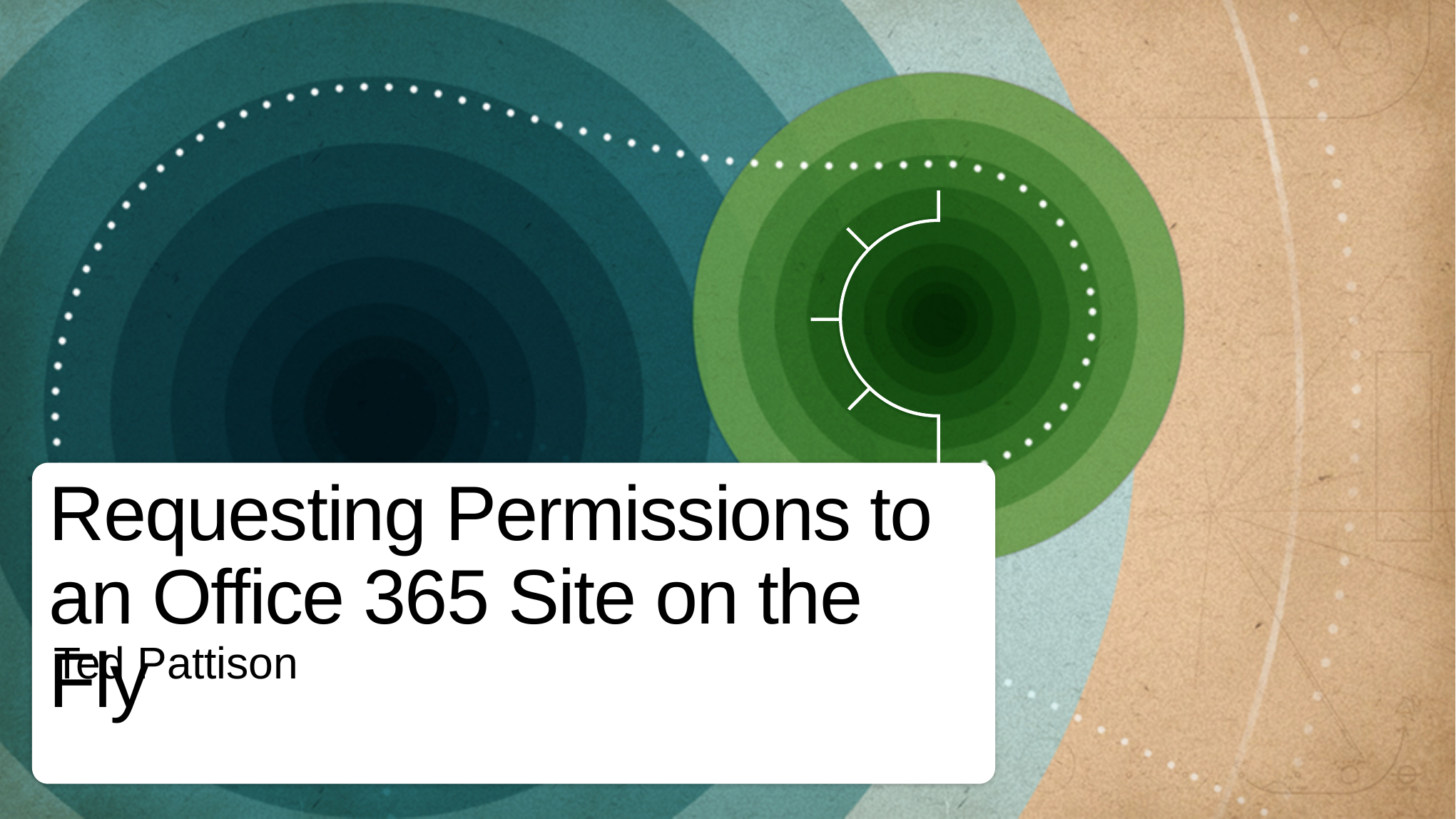

# Requesting Permissions to an Office 365 Site on the Fly
Ted Pattison